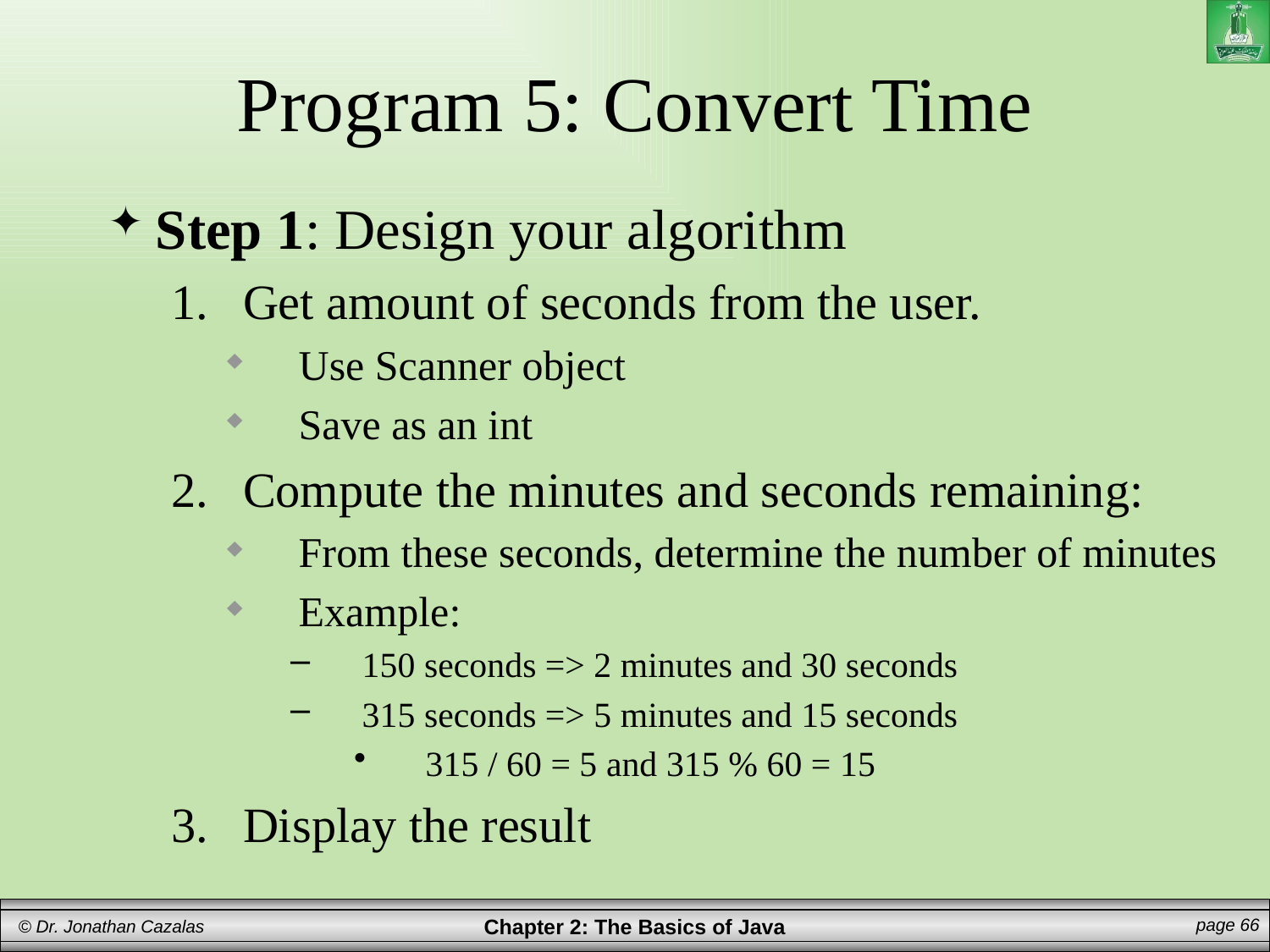

# Program 5: Convert Time
Step 1: Design your algorithm
Get amount of seconds from the user.
Use Scanner object
Save as an int
Compute the minutes and seconds remaining:
From these seconds, determine the number of minutes
Example:
150 seconds => 2 minutes and 30 seconds
315 seconds => 5 minutes and 15 seconds
315 / 60 = 5 and 315 % 60 = 15
Display the result